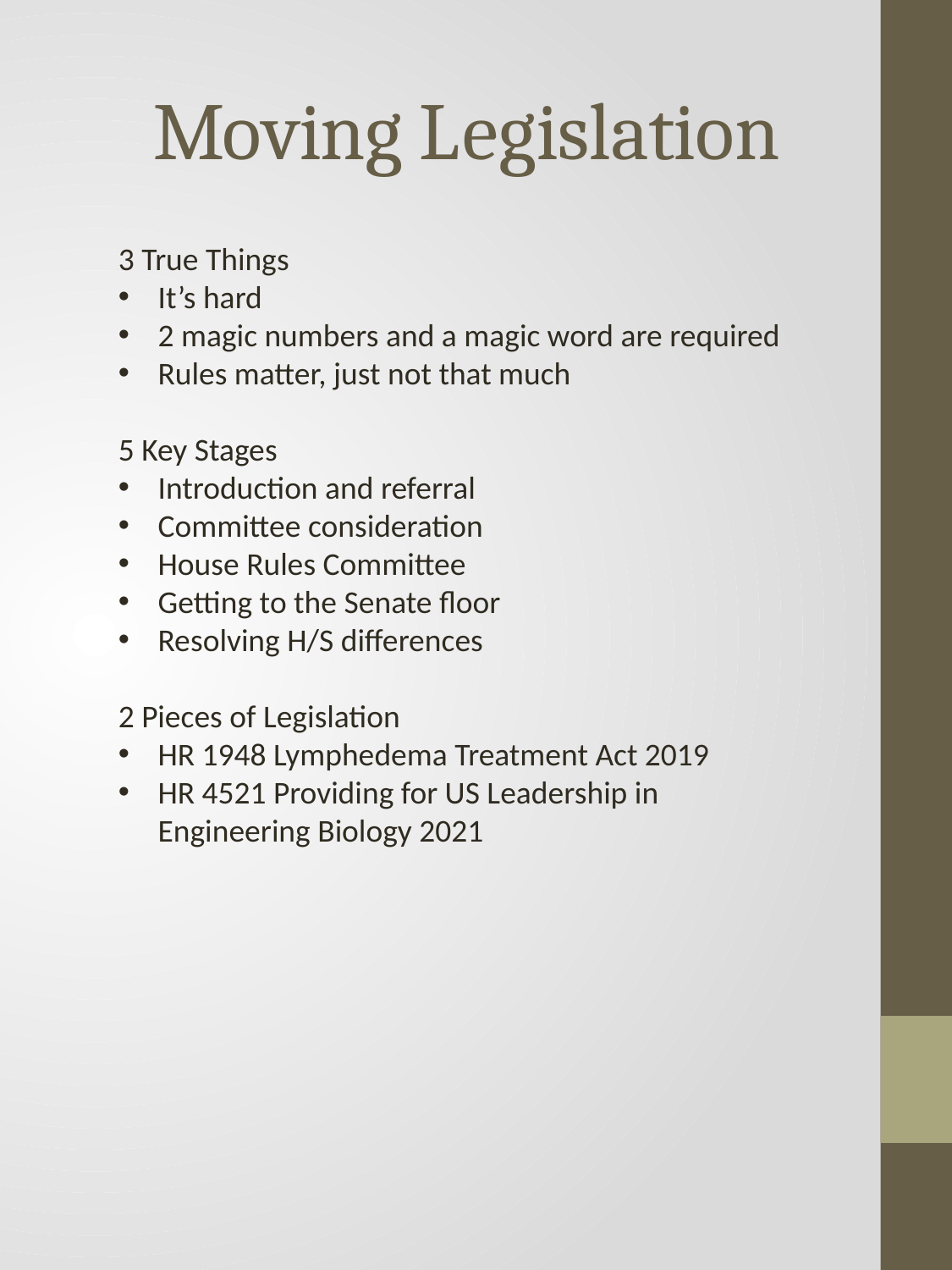

# Moving Legislation
3 True Things
It’s hard
2 magic numbers and a magic word are required
Rules matter, just not that much

5 Key Stages
Introduction and referral
Committee consideration
House Rules Committee
Getting to the Senate floor
Resolving H/S differences

2 Pieces of Legislation
HR 1948 Lymphedema Treatment Act 2019
HR 4521 Providing for US Leadership in Engineering Biology 2021